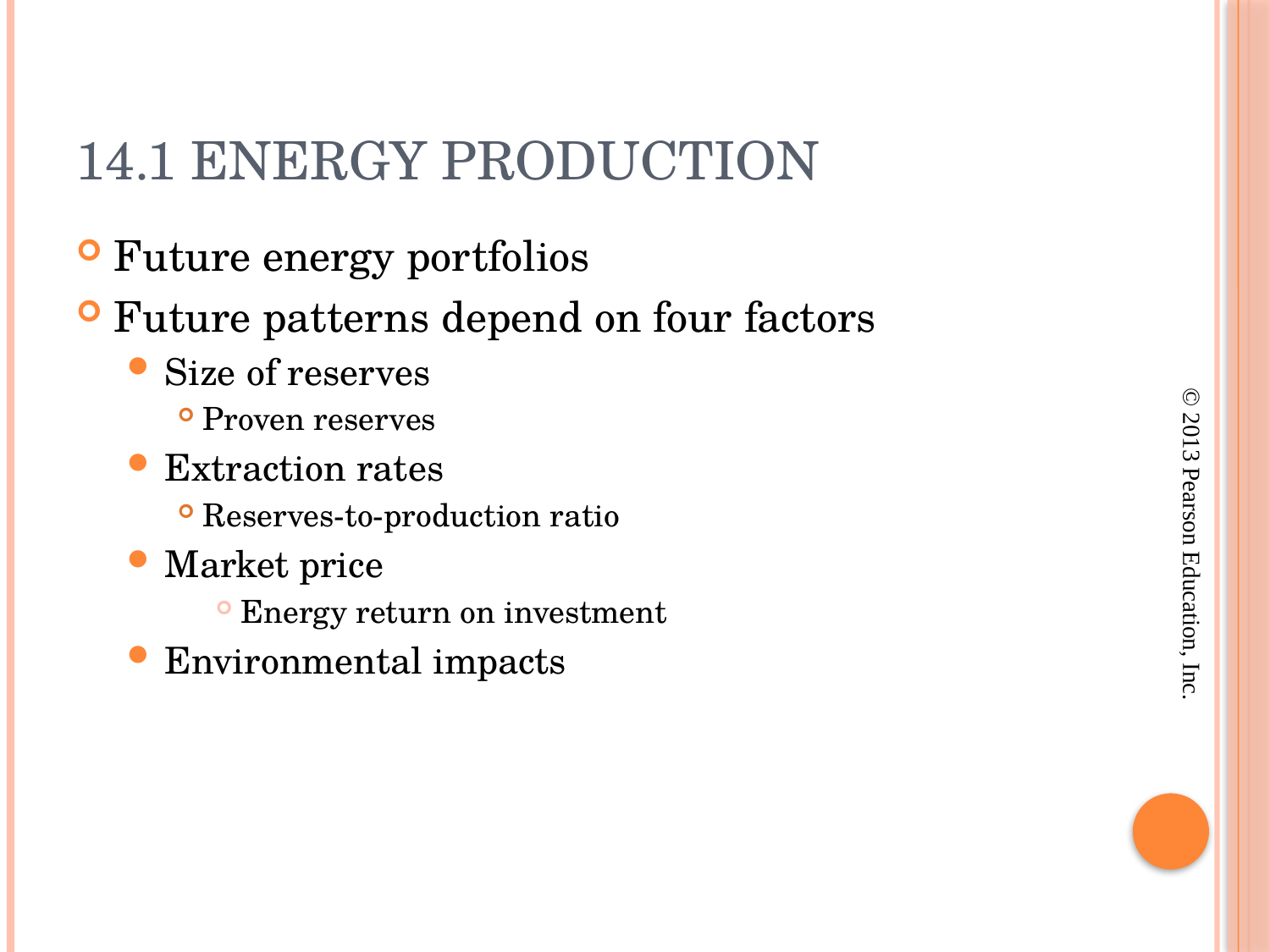

# 14.1 Energy Production
Future energy portfolios
Future patterns depend on four factors
Size of reserves
Proven reserves
Extraction rates
Reserves-to-production ratio
Market price
Energy return on investment
Environmental impacts

© 2013 Pearson Education, Inc.